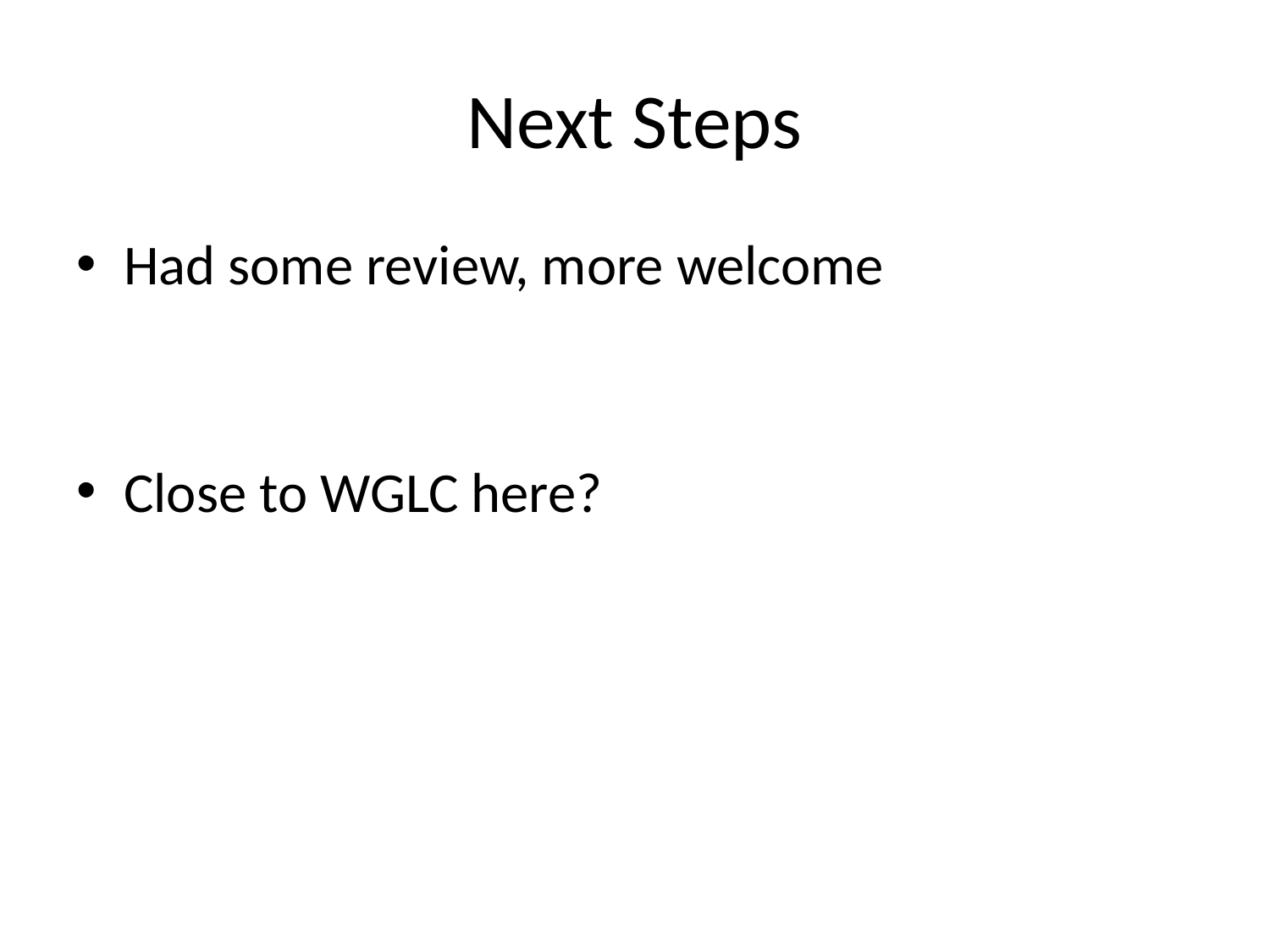

# Next Steps
Had some review, more welcome

Close to WGLC here?